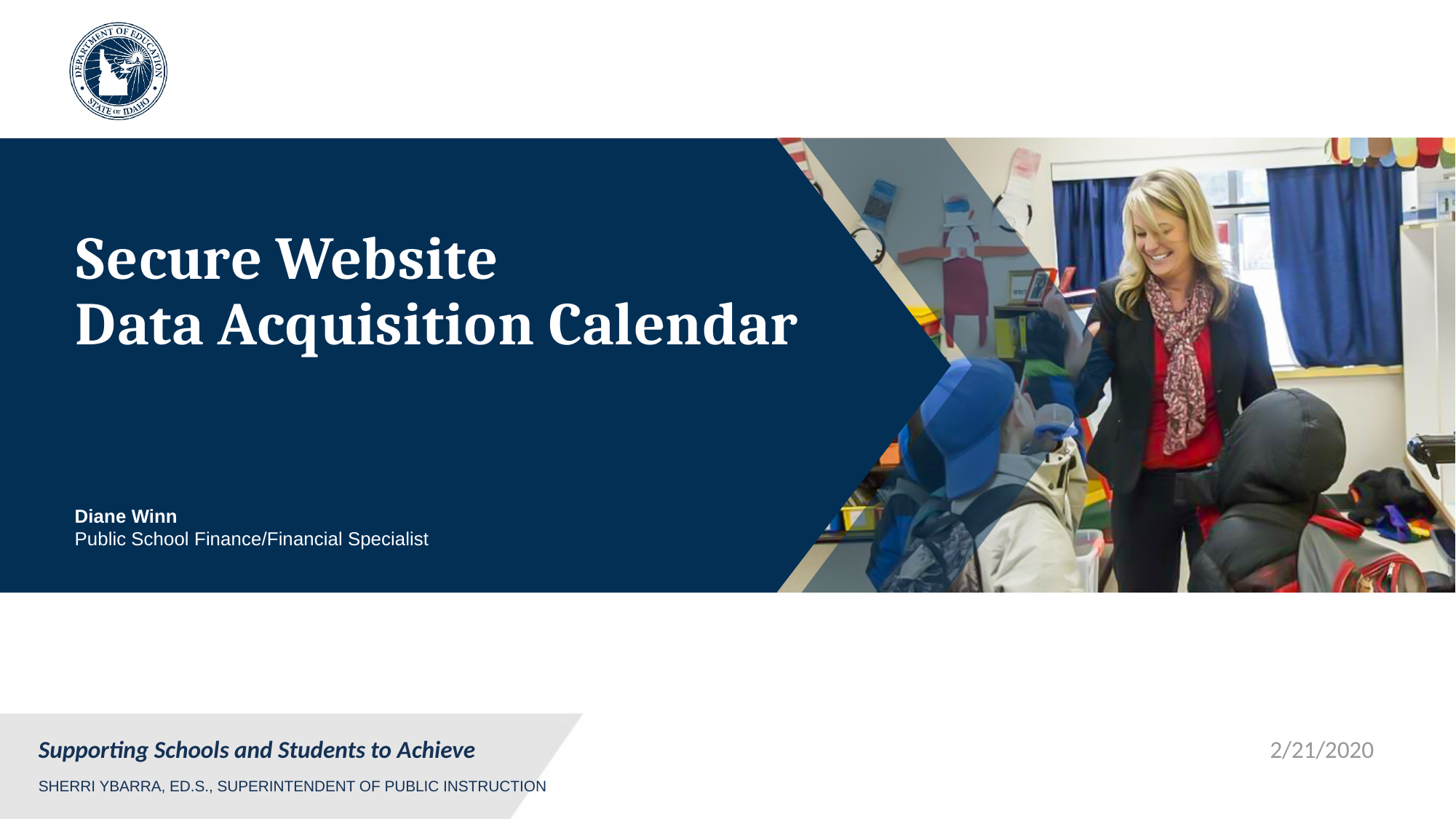

# Secure Website Data Acquisition Calendar
Diane Winn
Public School Finance/Financial Specialist
2/21/2020